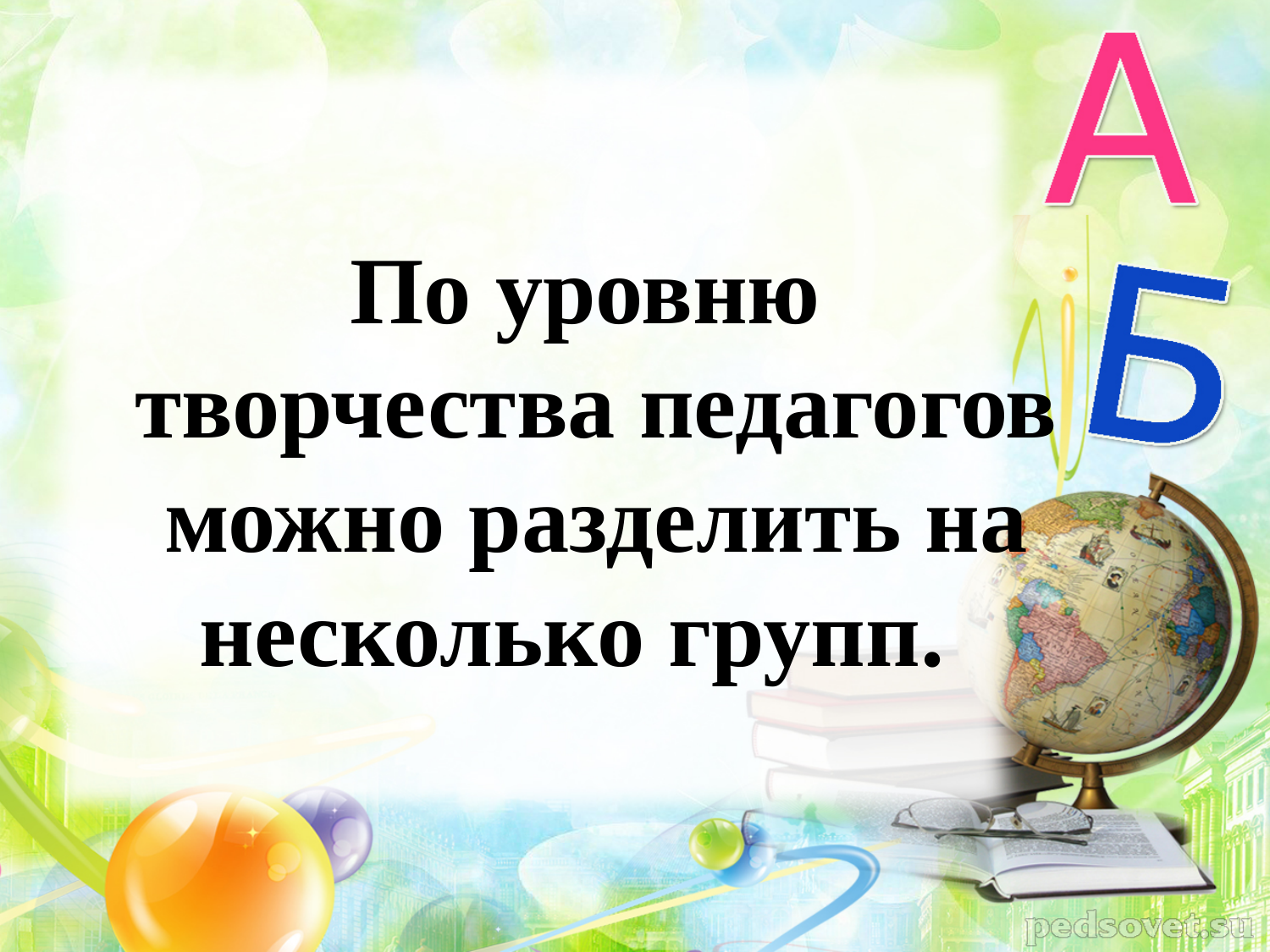

#
  По уровню творчества педагогов можно разделить на несколько групп.